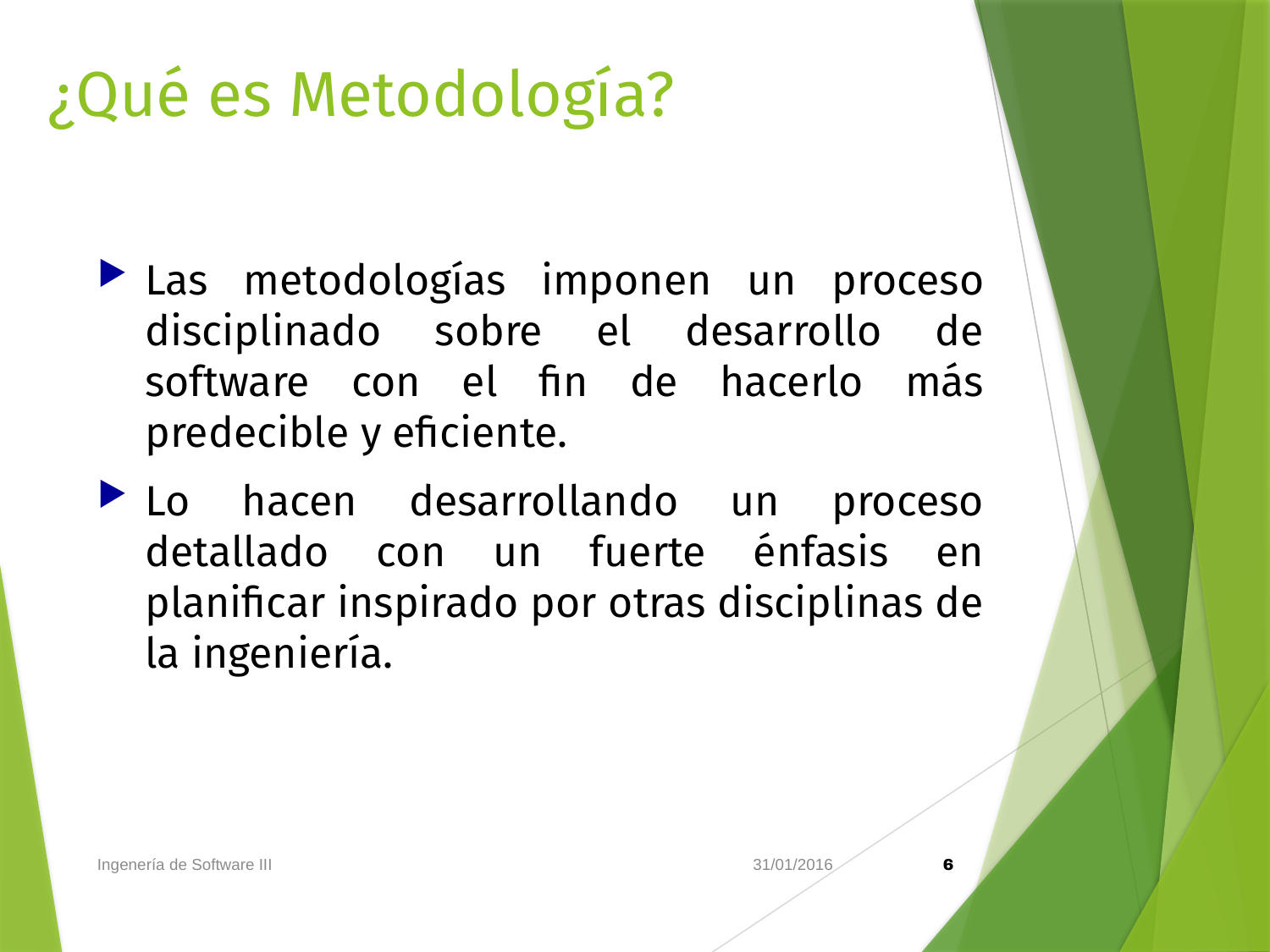

# ¿Qué es Metodología?
Las metodologías imponen un proceso disciplinado sobre el desarrollo de software con el fin de hacerlo más predecible y eficiente.
Lo hacen desarrollando un proceso detallado con un fuerte énfasis en planificar inspirado por otras disciplinas de la ingeniería.
Ingenería de Software III
31/01/2016
6